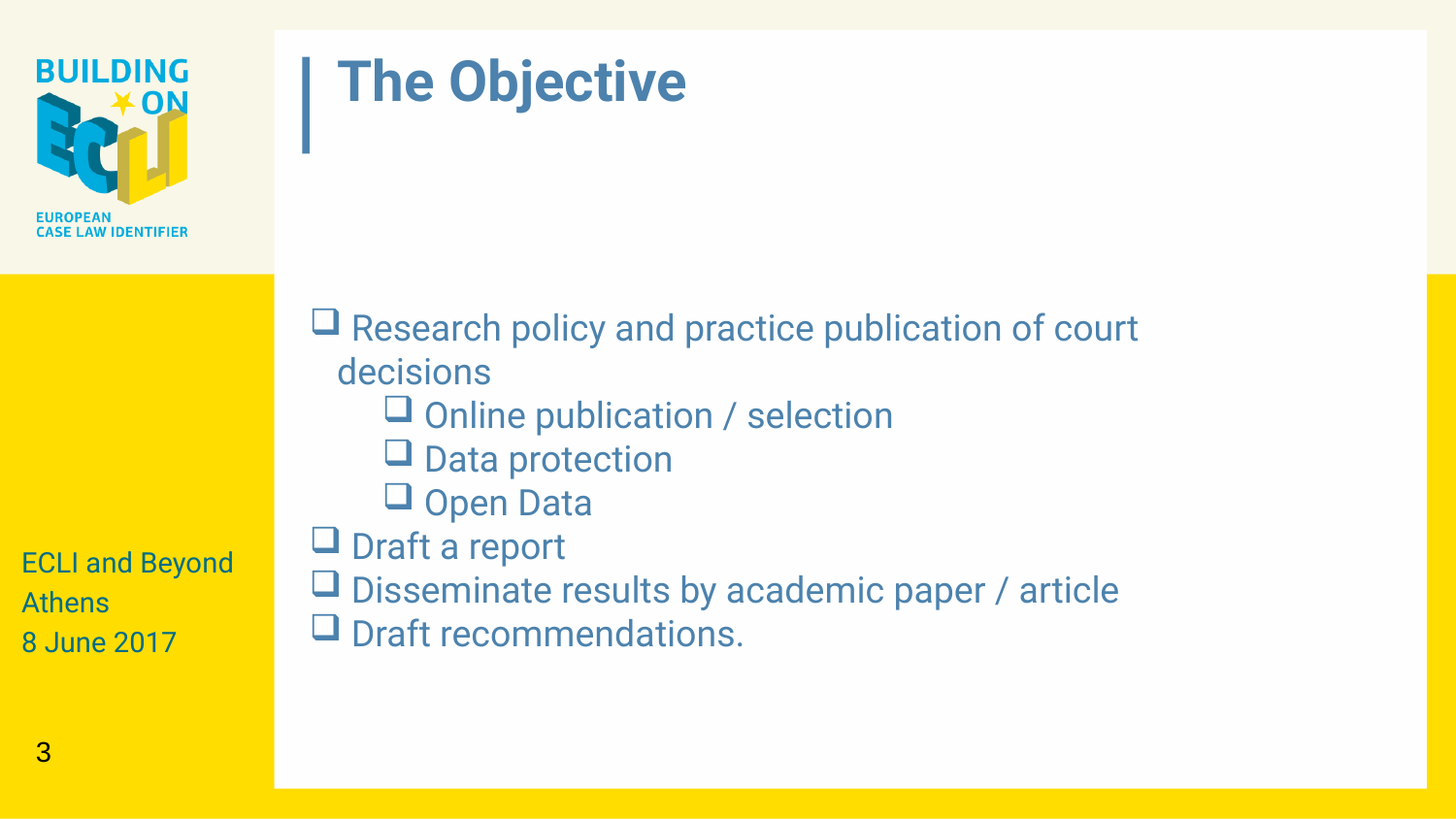

The Objective

 Research policy and practice publication of court decisions
 Online publication / selection
 Data protection
 Open Data
 Draft a report
 Disseminate results by academic paper / article
 Draft recommendations.

ECLI and Beyond
Athens
8 June 2017
3